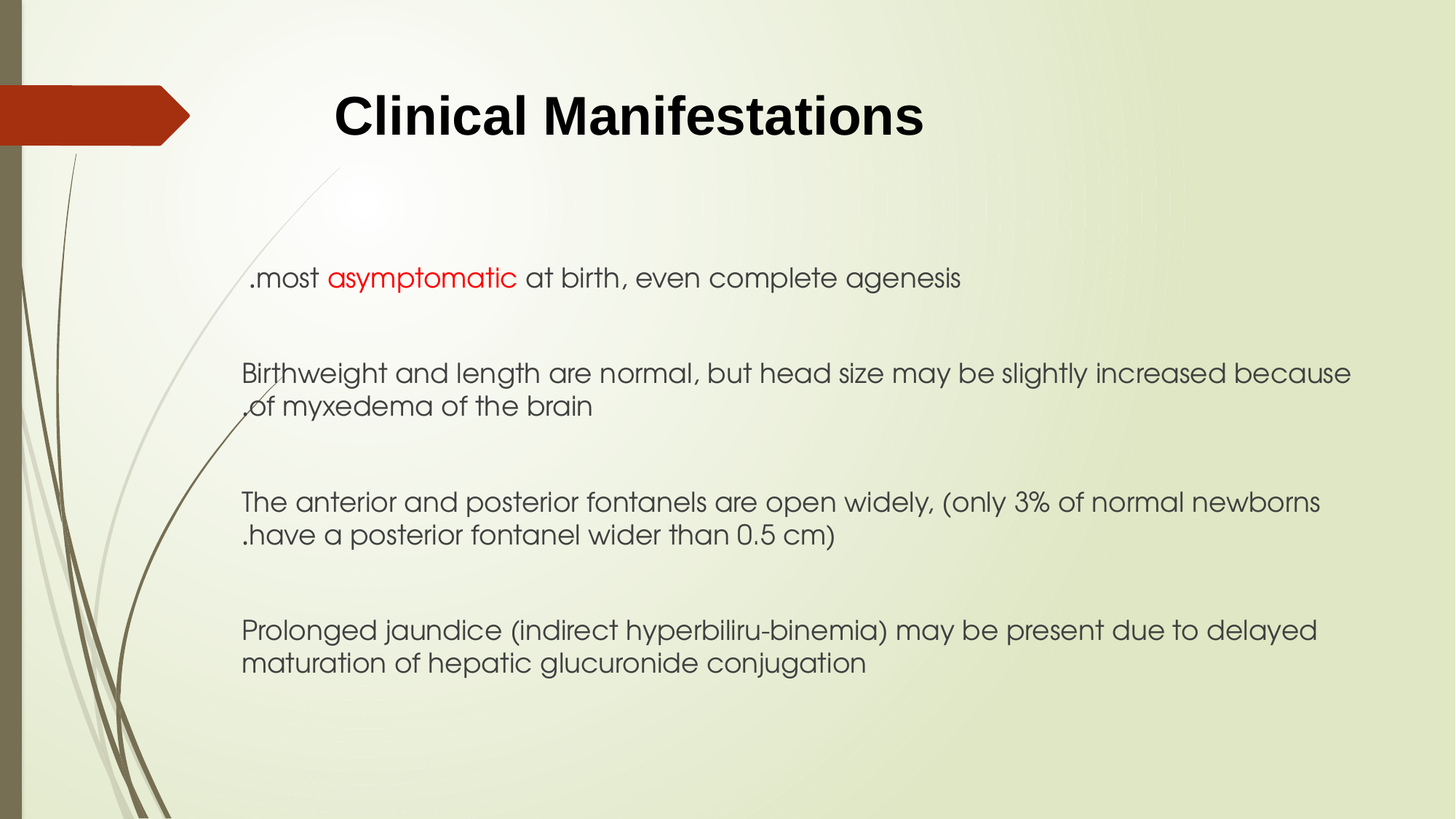

# Clinical Manifestations
most asymptomatic at birth, even complete agenesis.

Birthweight and length are normal, but head size may be slightly increased because of myxedema of the brain.

 The anterior and posterior fontanels are open widely, (only 3% of normal newborns have a posterior fontanel wider than 0.5 cm).

Prolonged jaundice (indirect hyperbiliru-binemia) may be present due to delayed maturation of hepatic glucuronide conjugation